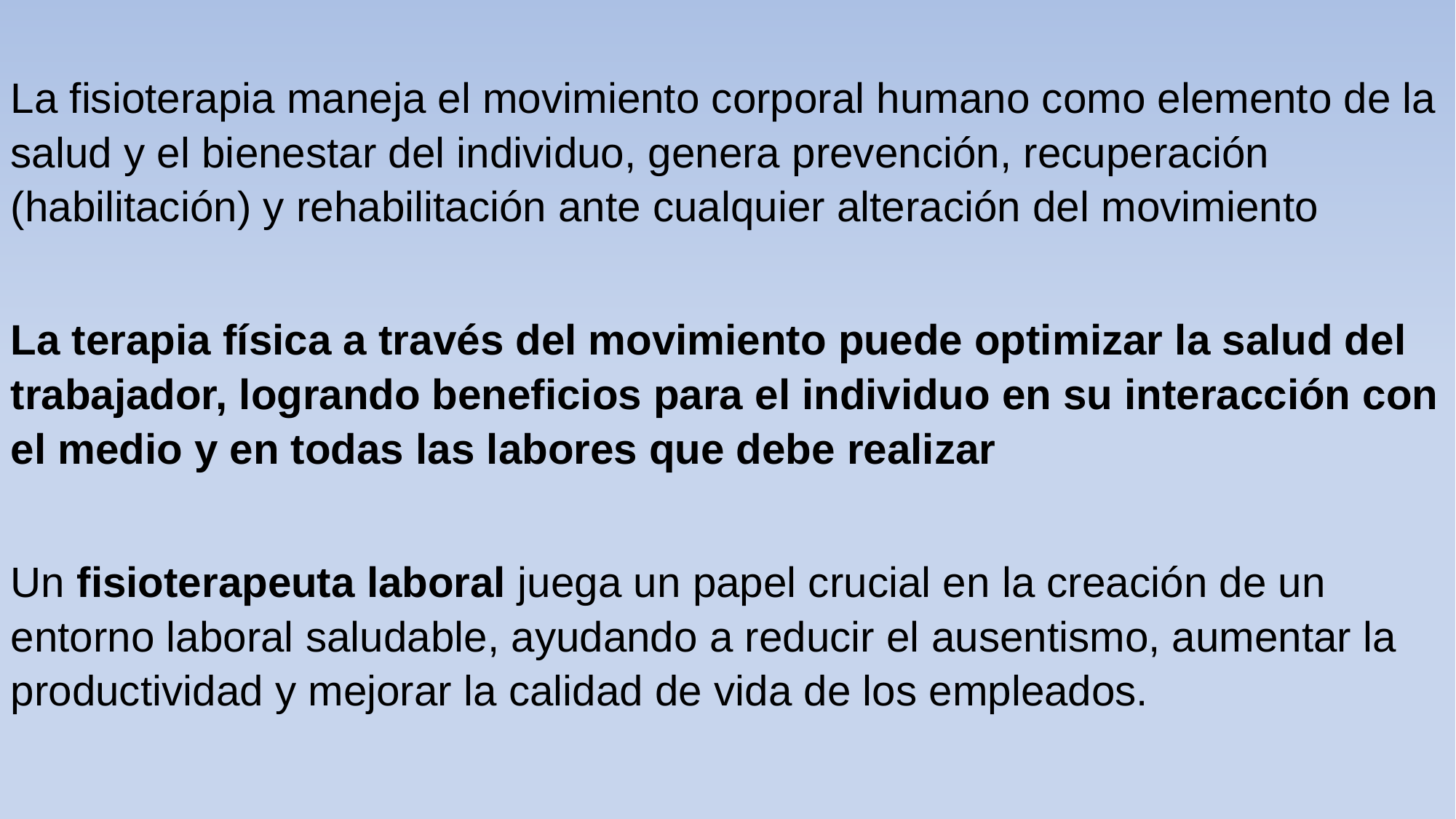

La fisioterapia maneja el movimiento corporal humano como elemento de la salud y el bienestar del individuo, genera prevención, recuperación (habilitación) y rehabilitación ante cualquier alteración del movimiento

La terapia física a través del movimiento puede optimizar la salud del trabajador, logrando beneficios para el individuo en su interacción con el medio y en todas las labores que debe realizar

Un fisioterapeuta laboral juega un papel crucial en la creación de un entorno laboral saludable, ayudando a reducir el ausentismo, aumentar la productividad y mejorar la calidad de vida de los empleados.